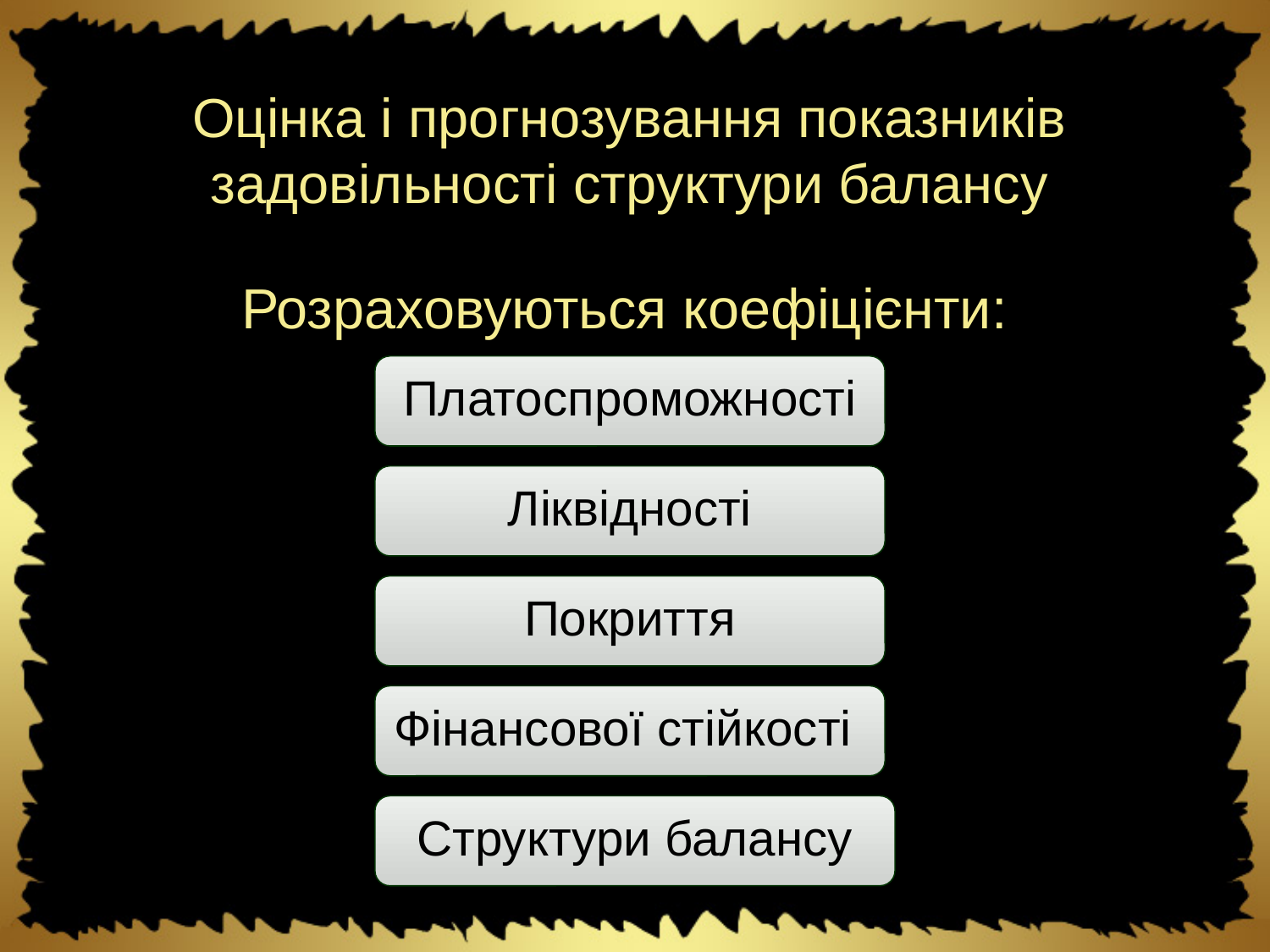

# Оцінка і прогнозування показників задовільності структури балансу
Розраховуються коефіцієнти:
Платоспроможності
Ліквідності
Покриття
Фінансової стійкості

Структури балансу